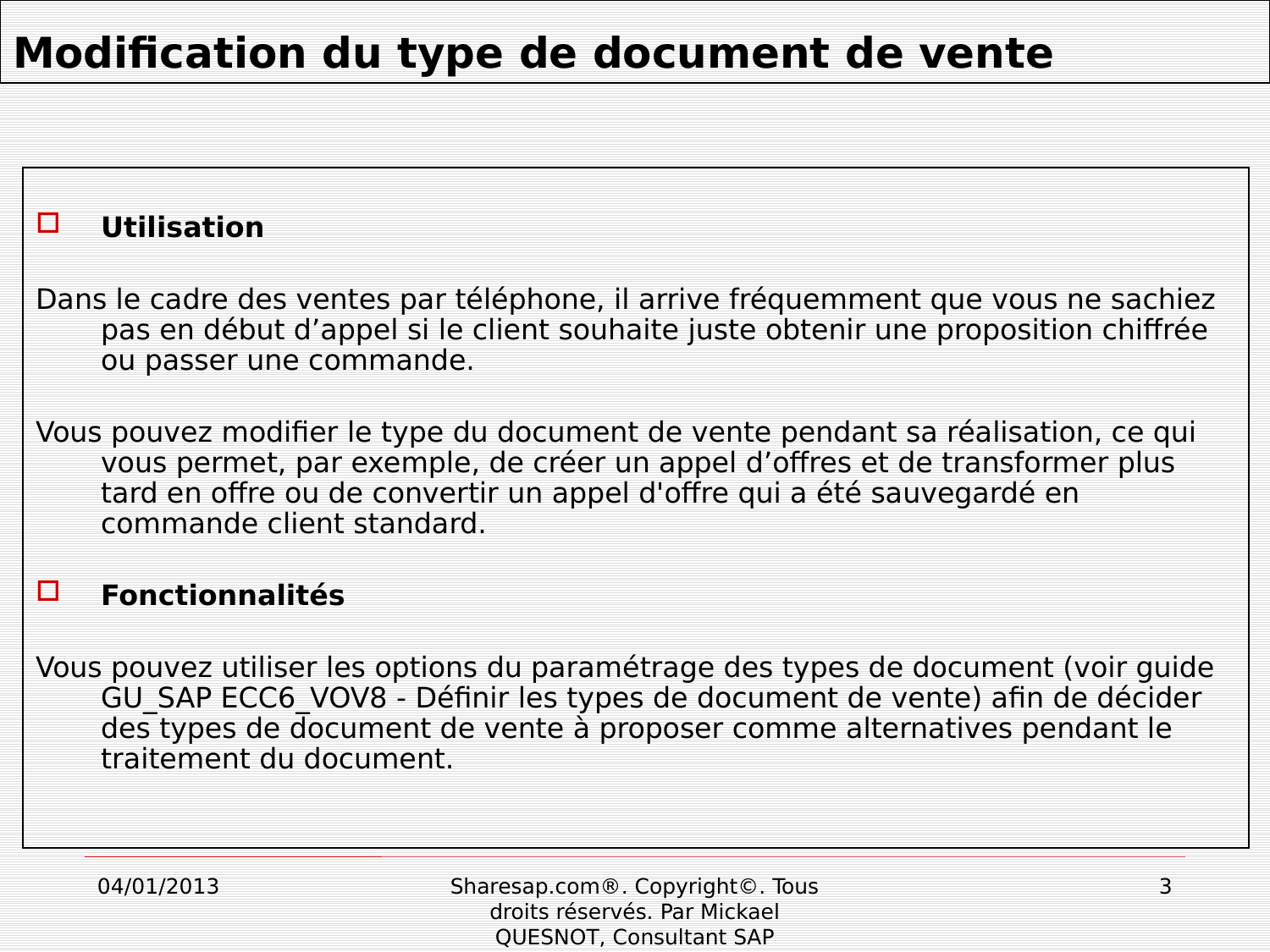

# Modification du type de document de vente

Utilisation

Dans le cadre des ventes par téléphone, il arrive fréquemment que vous ne sachiez pas en début d’appel si le client souhaite juste obtenir une proposition chiffrée ou passer une commande.

Vous pouvez modifier le type du document de vente pendant sa réalisation, ce qui vous permet, par exemple, de créer un appel d’offres et de transformer plus tard en offre ou de convertir un appel d'offre qui a été sauvegardé en commande client standard.

Fonctionnalités

Vous pouvez utiliser les options du paramétrage des types de document (voir guide GU_SAP ECC6_VOV8 - Définir les types de document de vente) afin de décider des types de document de vente à proposer comme alternatives pendant le traitement du document.

04/01/2013
Sharesap.com®. Copyright©. Tous droits réservés. Par Mickael QUESNOT, Consultant SAP
3